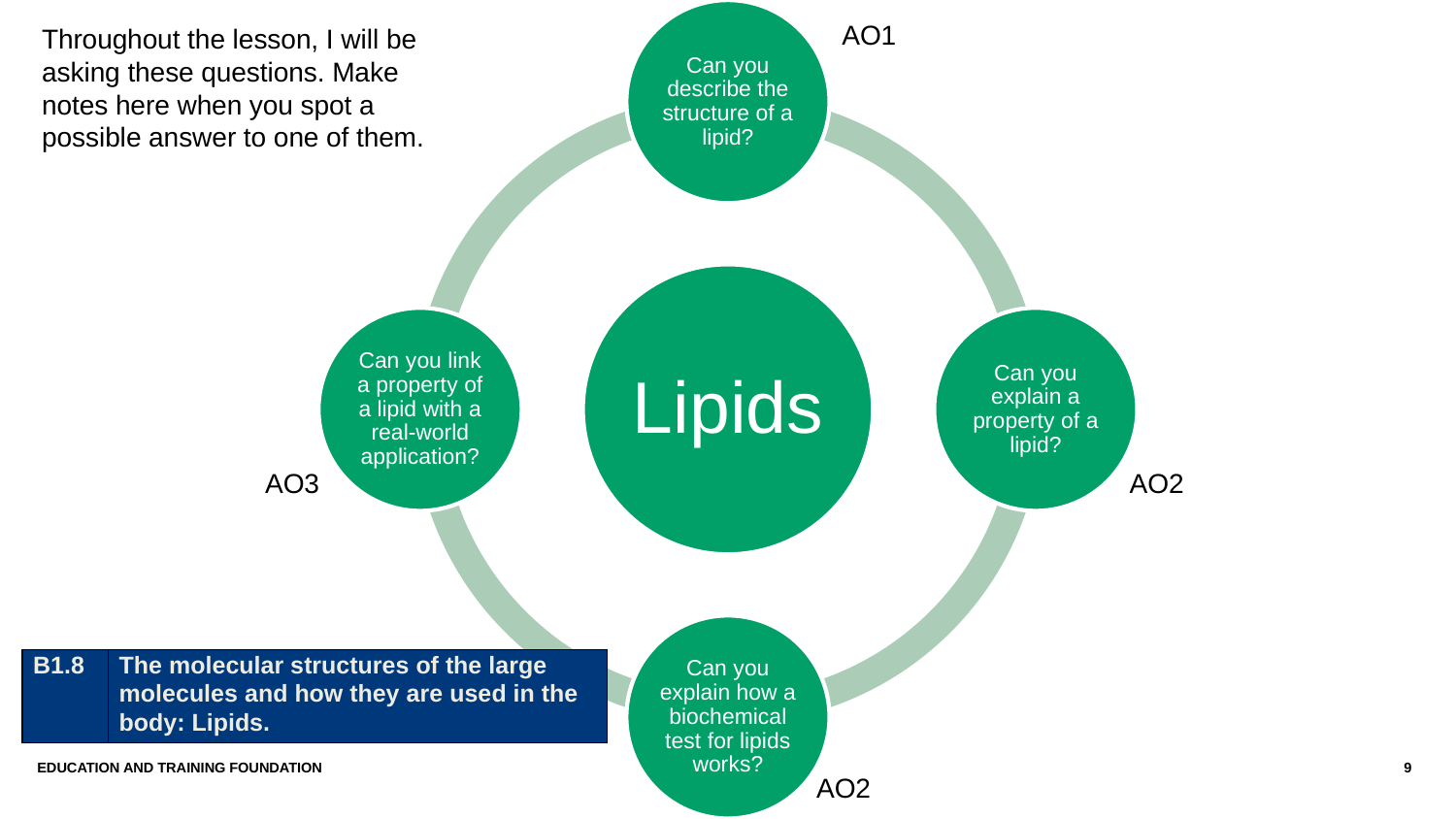

Lipids
Can you describe the structure of a lipid?
Can you explain a property of a lipid?
Can you explain how a biochemical test for lipids works?
Can you link a property of a lipid with a real-world application?
Throughout the lesson, I will be asking these questions. Make notes here when you spot a possible answer to one of them.
AO1
AO3
AO2
| B1.8 | The molecular structures of the large molecules and how they are used in the body: Lipids. |
| --- | --- |
Education and Training Foundation
9
AO2